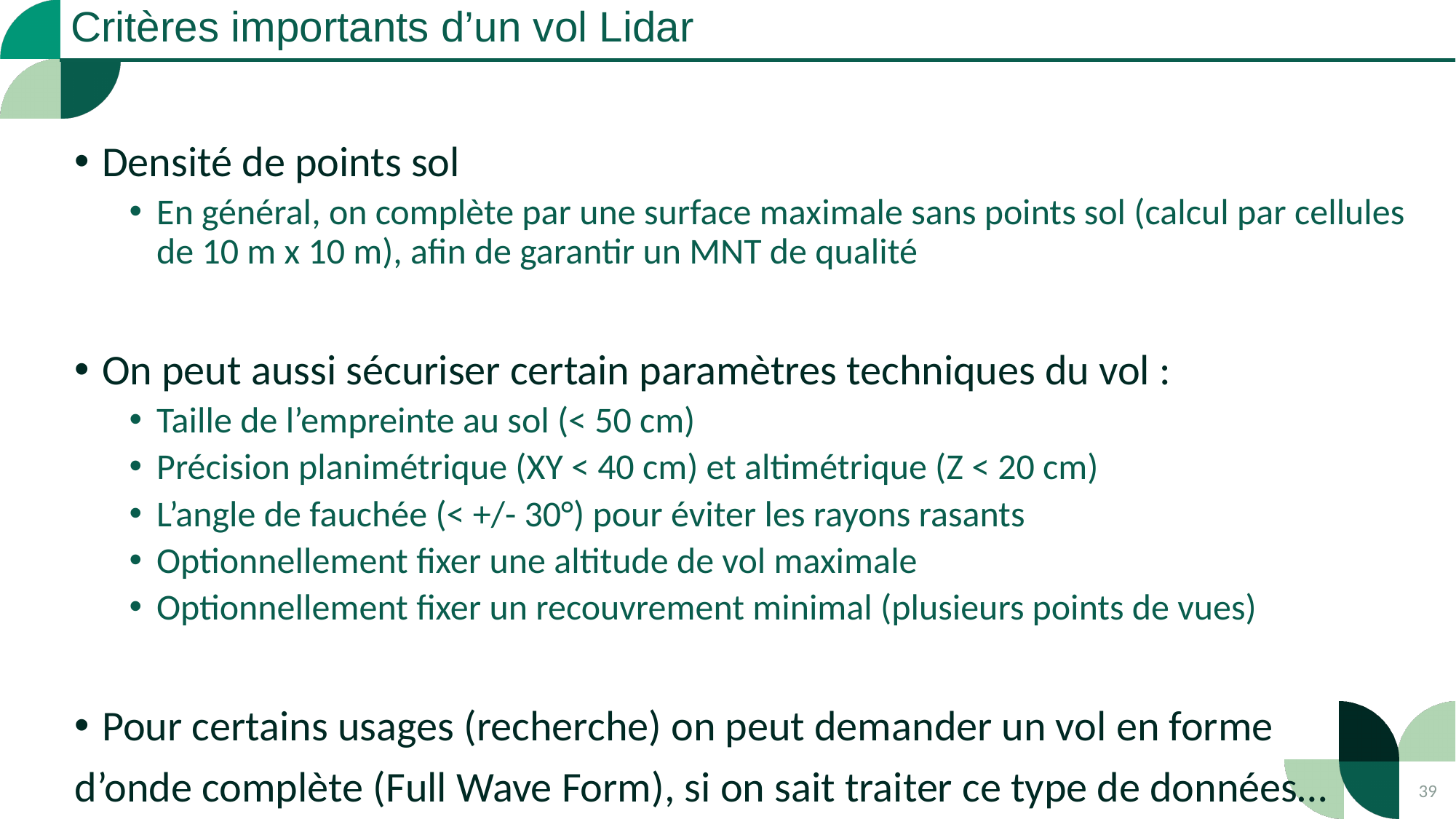

Critères importants d’un vol Lidar

Densité de points sol
En général, on complète par une surface maximale sans points sol (calcul par cellules de 10 m x 10 m), afin de garantir un MNT de qualité

On peut aussi sécuriser certain paramètres techniques du vol :
Taille de l’empreinte au sol (< 50 cm)
Précision planimétrique (XY < 40 cm) et altimétrique (Z < 20 cm)
L’angle de fauchée (< +/- 30°) pour éviter les rayons rasants
Optionnellement fixer une altitude de vol maximale
Optionnellement fixer un recouvrement minimal (plusieurs points de vues)

Pour certains usages (recherche) on peut demander un vol en forme
d’onde complète (Full Wave Form), si on sait traiter ce type de données…
39